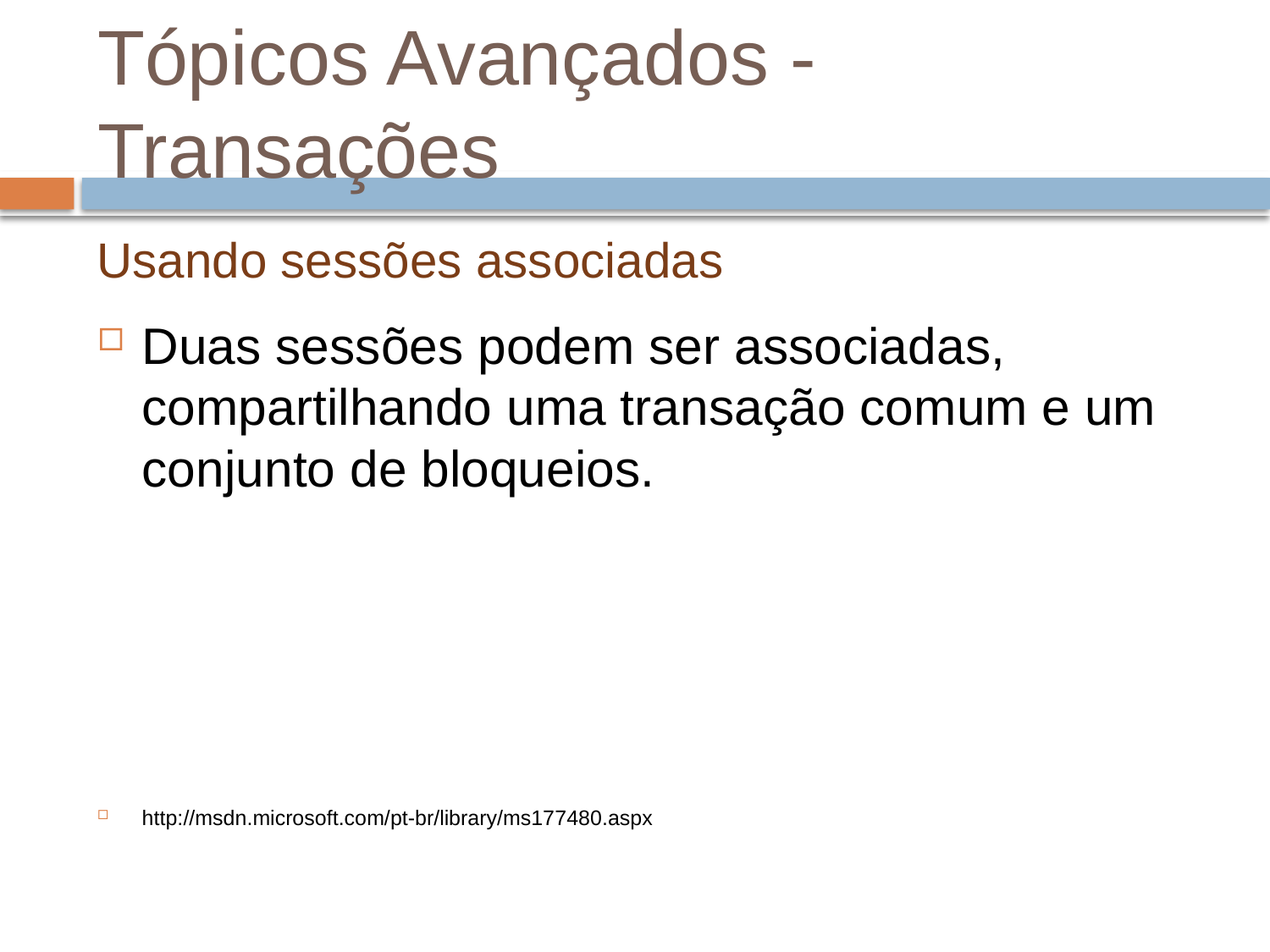

# Tópicos Avançados - Transações
Usando sessões associadas
Duas sessões podem ser associadas, compartilhando uma transação comum e um conjunto de bloqueios.

http://msdn.microsoft.com/pt-br/library/ms177480.aspx